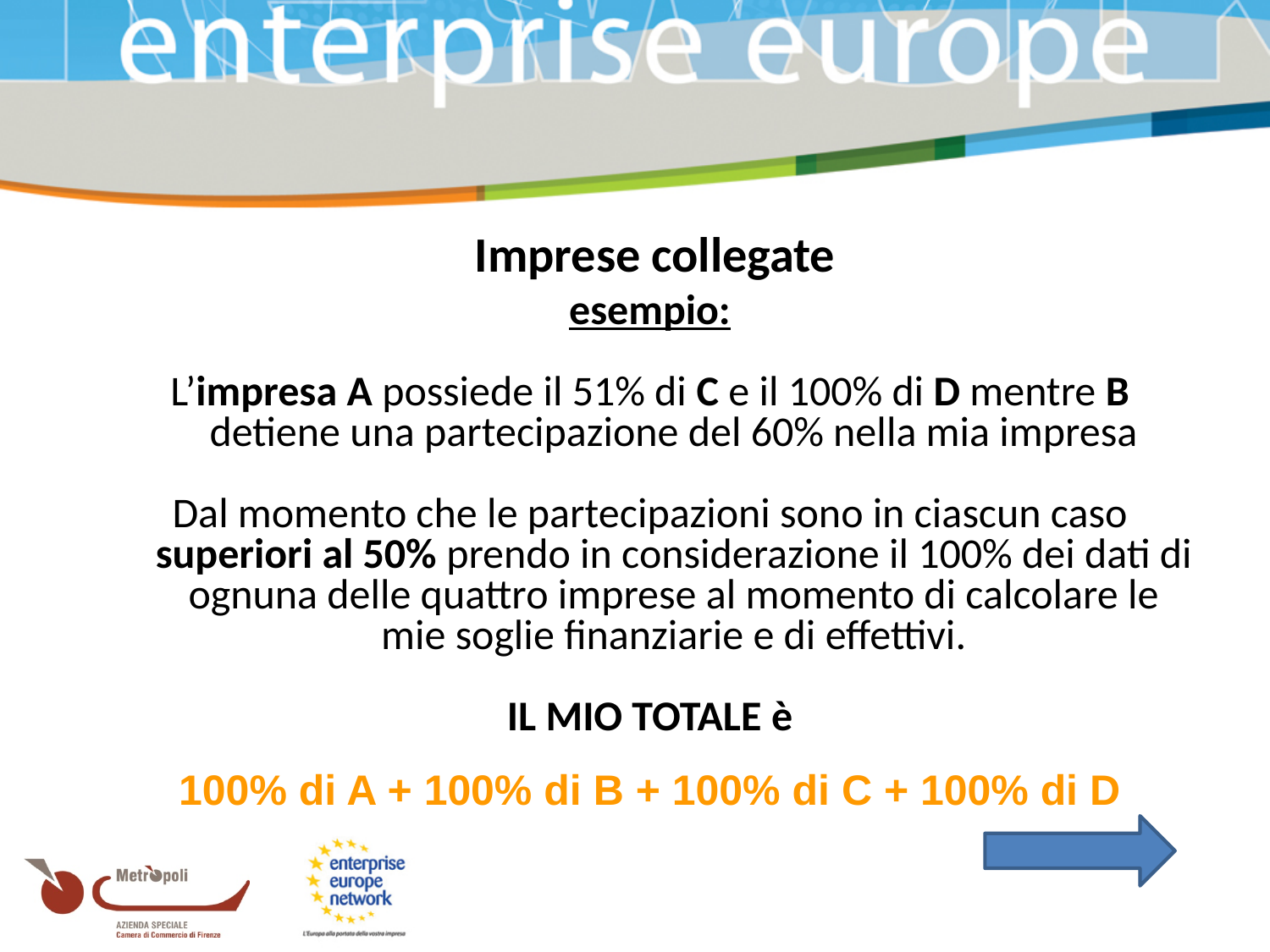

Imprese collegate
esempio:

L’impresa A possiede il 51% di C e il 100% di D mentre B detiene una partecipazione del 60% nella mia impresa

Dal momento che le partecipazioni sono in ciascun caso superiori al 50% prendo in considerazione il 100% dei dati di ognuna delle quattro imprese al momento di calcolare le mie soglie finanziarie e di effettivi.

IL MIO TOTALE è

100% di A + 100% di B + 100% di C + 100% di D